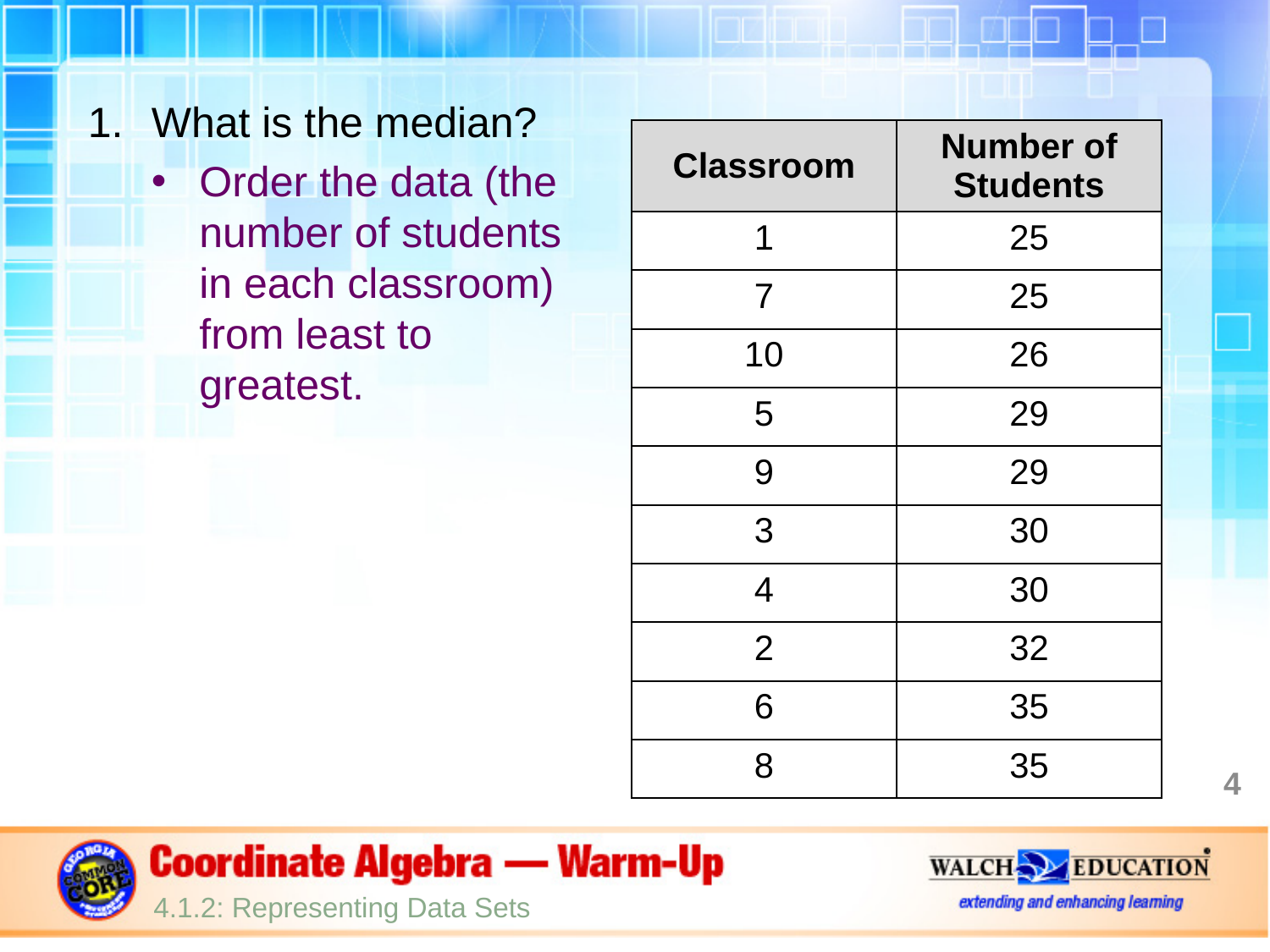

What is the median?
Order the data (the
number of students in each classroom) from least to greatest.

| Classroom | Number of Students |
| --- | --- |
| 1 | 25 |
| 7 | 25 |
| 10 | 26 |
| 5 | 29 |
| 9 | 29 |
| 3 | 30 |
| 4 | 30 |
| 2 | 32 |
| 6 | 35 |
| 8 | 35 |
4

4.1.2: Representing Data Sets